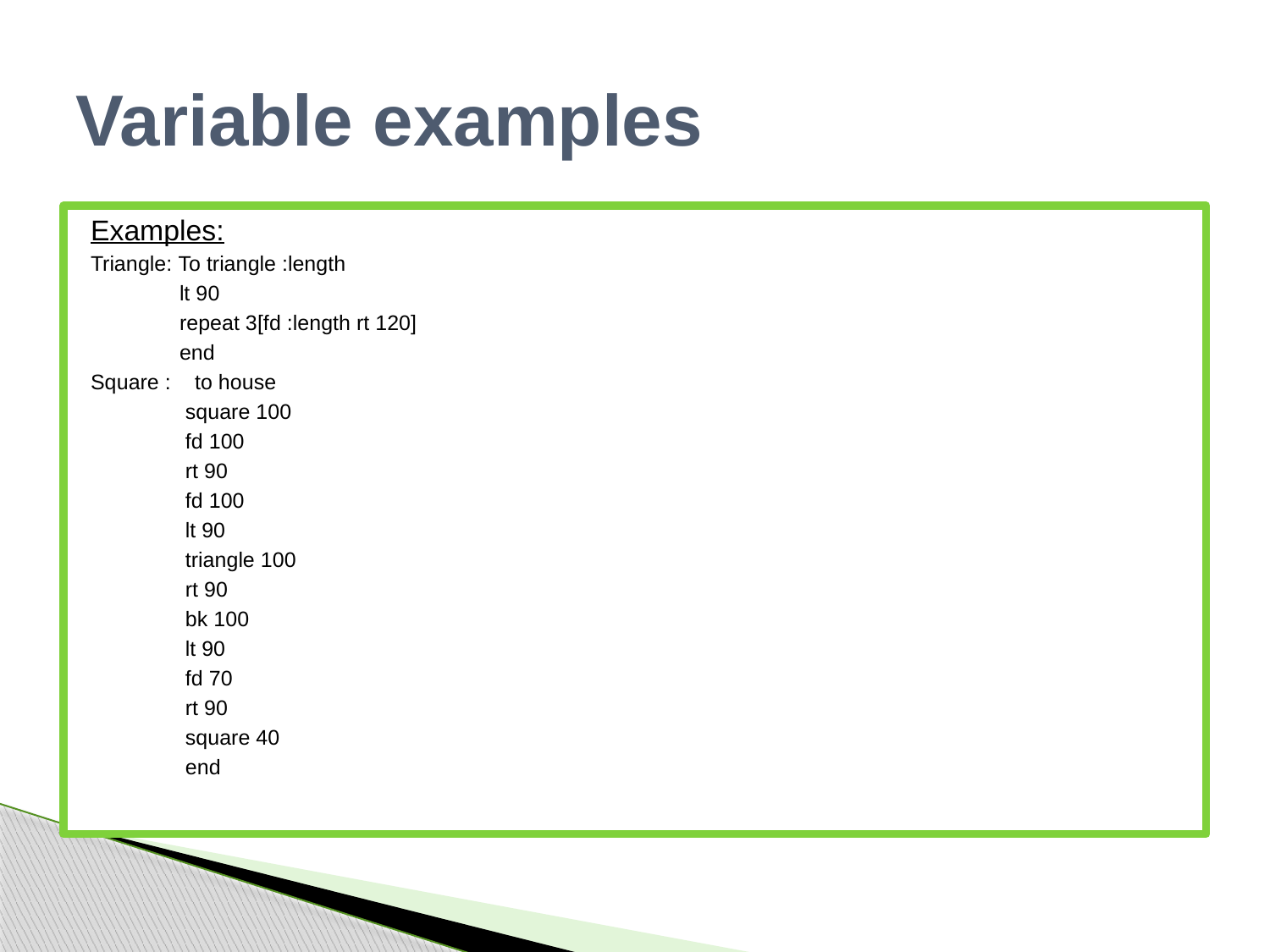

# Variable examples
Examples:
Triangle: To triangle :length
               lt 90
               repeat 3[fd :length rt 120]
               end
Square :    to house
                square 100
                fd 100
                rt 90
                fd 100
                lt 90
                triangle 100
                rt 90
                bk 100
                lt 90
                fd 70
                rt 90
                square 40
                end